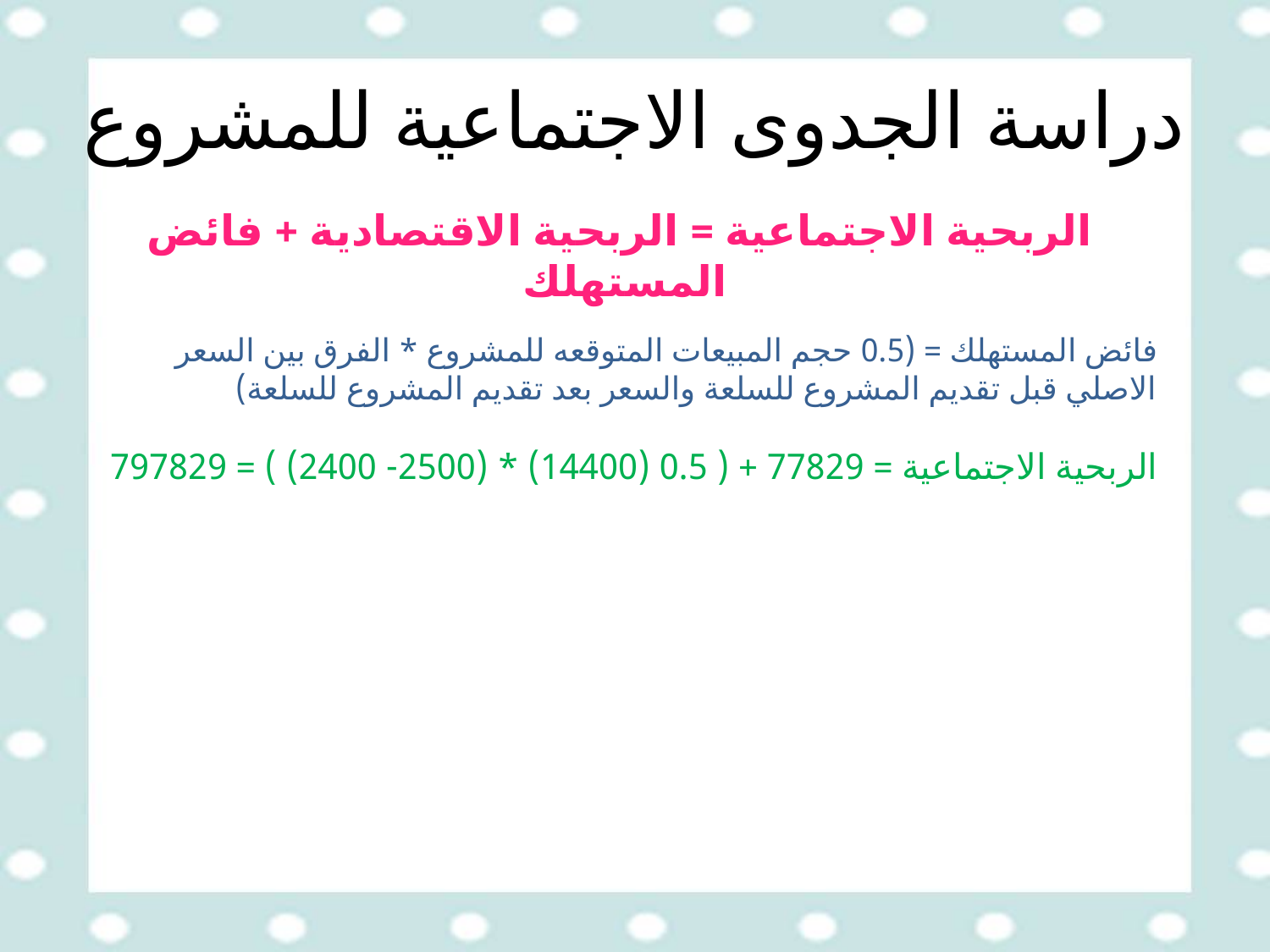

# دراسة الجدوى الاجتماعية للمشروع
الربحية الاجتماعية = الربحية الاقتصادية + فائض المستهلك

فائض المستهلك = (0.5 حجم المبيعات المتوقعه للمشروع * الفرق بين السعر الاصلي قبل تقديم المشروع للسلعة والسعر بعد تقديم المشروع للسلعة)

الربحية الاجتماعية = 77829 + ( 0.5 (14400) * (2500- 2400) ) = 797829